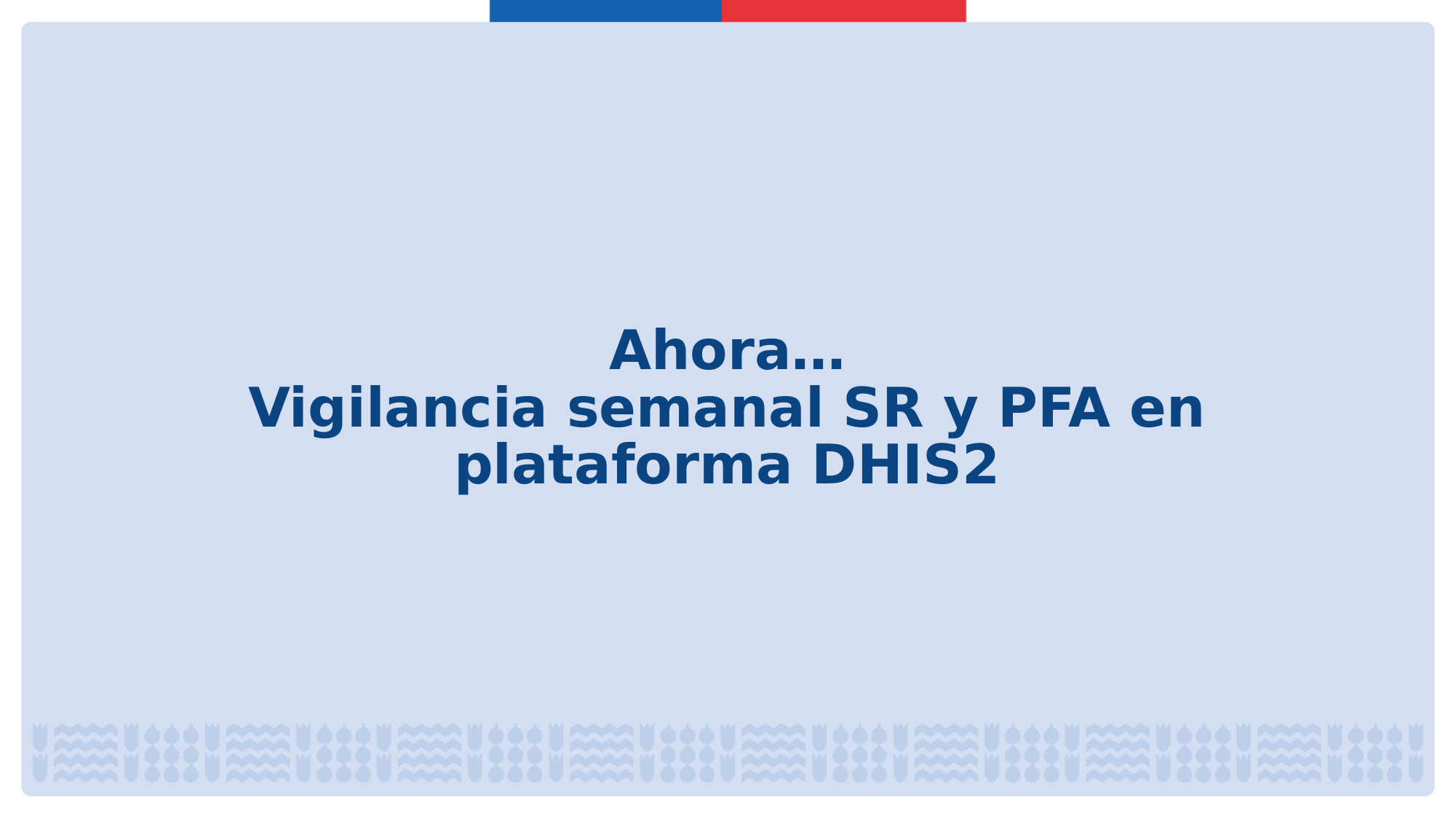

# Ahora… Vigilancia semanal SR y PFA en plataforma DHIS2